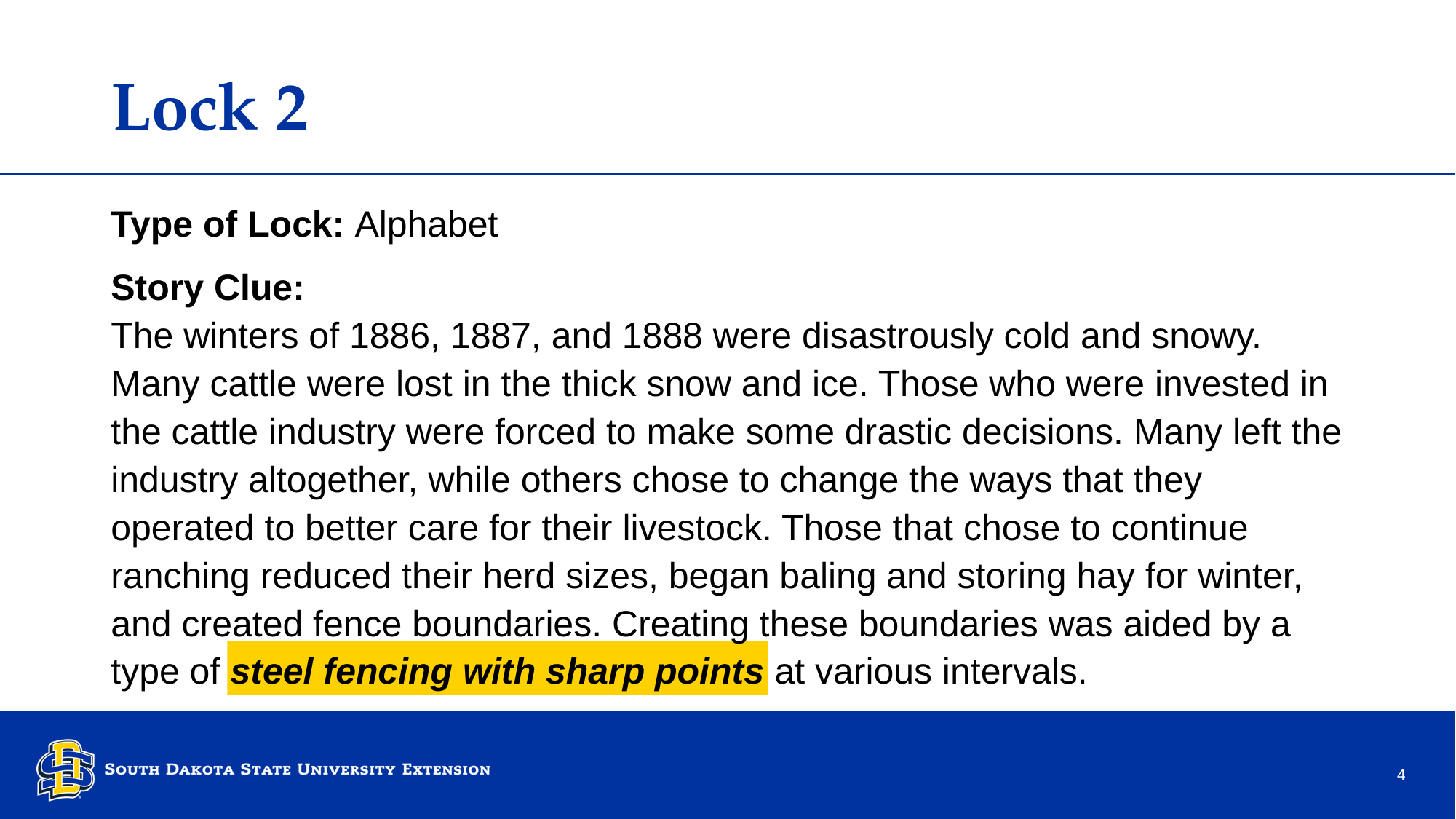

# Lock 2 – 1
Type of Lock: Alphabet
Story Clue:
The winters of 1886, 1887, and 1888 were disastrously cold and snowy. Many cattle were lost in the thick snow and ice. Those who were invested in the cattle industry were forced to make some drastic decisions. Many left the industry altogether, while others chose to change the ways that they operated to better care for their livestock. Those that chose to continue ranching reduced their herd sizes, began baling and storing hay for winter, and created fence boundaries. Creating these boundaries was aided by a type of steel fencing with sharp points at various intervals.